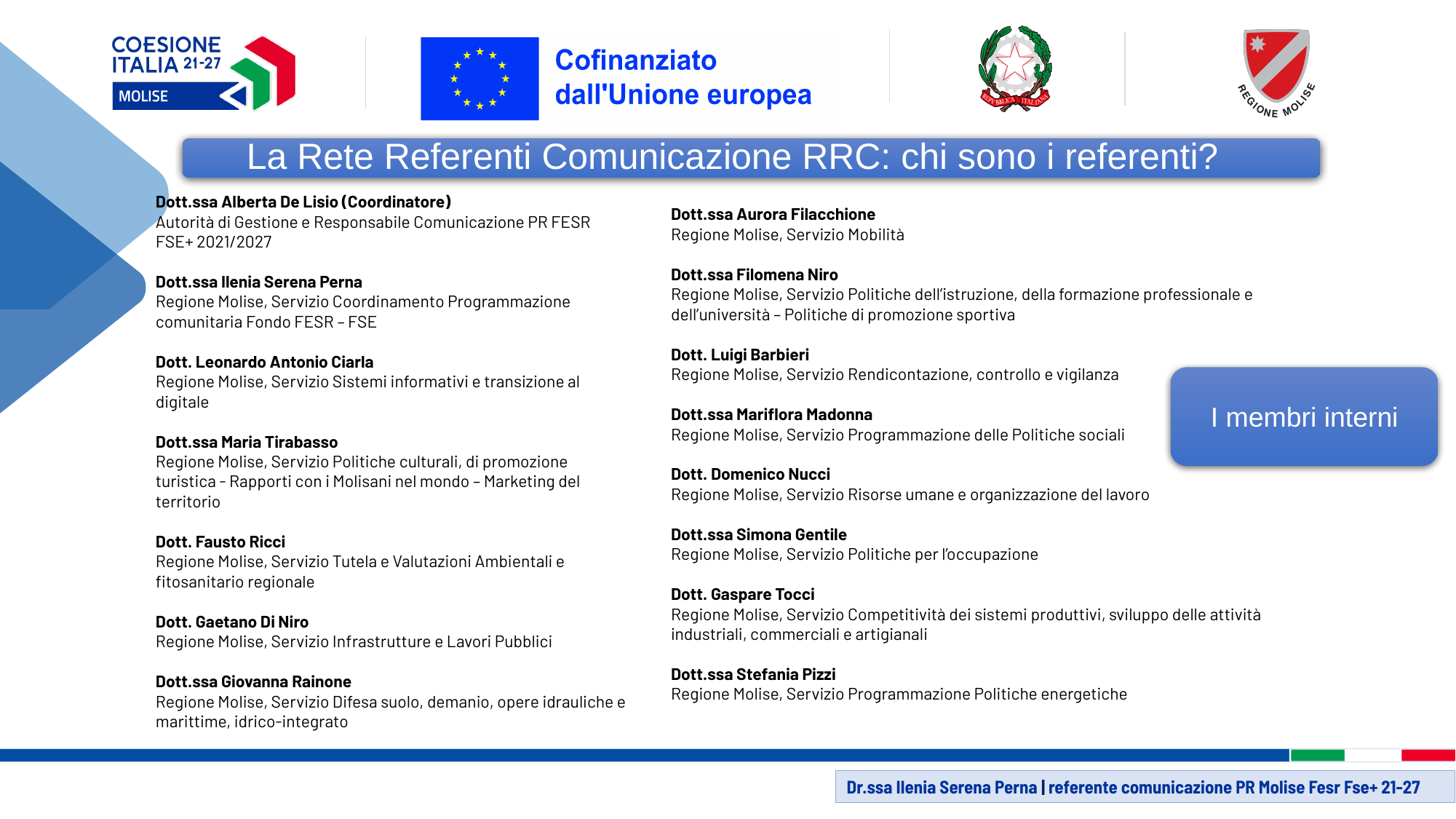

La Rete Referenti Comunicazione RRC: chi sono i referenti?

Dott.ssa Aurora Filacchione
Regione Molise, Servizio Mobilità

Dott.ssa Filomena Niro
Regione Molise, Servizio Politiche dell’istruzione, della formazione professionale e dell’università – Politiche di promozione sportiva

Dott. Luigi Barbieri
Regione Molise, Servizio Rendicontazione, controllo e vigilanza

Dott.ssa Mariflora Madonna
Regione Molise, Servizio Programmazione delle Politiche sociali

Dott. Domenico Nucci
Regione Molise, Servizio Risorse umane e organizzazione del lavoro

Dott.ssa Simona Gentile
Regione Molise, Servizio Politiche per l’occupazione

Dott. Gaspare Tocci
Regione Molise, Servizio Competitività dei sistemi produttivi, sviluppo delle attività
industriali, commerciali e artigianali

Dott.ssa Stefania Pizzi
Regione Molise, Servizio Programmazione Politiche energetiche
Dott.ssa Alberta De Lisio (Coordinatore)
Autorità di Gestione e Responsabile Comunicazione PR FESR FSE+ 2021/2027

Dott.ssa Ilenia Serena Perna
Regione Molise, Servizio Coordinamento Programmazione comunitaria Fondo FESR – FSE

Dott. Leonardo Antonio Ciarla
Regione Molise, Servizio Sistemi informativi e transizione al digitale

Dott.ssa Maria Tirabasso
Regione Molise, Servizio Politiche culturali, di promozione turistica - Rapporti con i Molisani nel mondo – Marketing del territorio

Dott. Fausto Ricci
Regione Molise, Servizio Tutela e Valutazioni Ambientali e fitosanitario regionale

Dott. Gaetano Di Niro
Regione Molise, Servizio Infrastrutture e Lavori Pubblici

Dott.ssa Giovanna Rainone
Regione Molise, Servizio Difesa suolo, demanio, opere idrauliche e marittime, idrico-integrato

I membri interni
Dr.ssa Ilenia Serena Perna | referente comunicazione PR Molise Fesr Fse+ 21-27